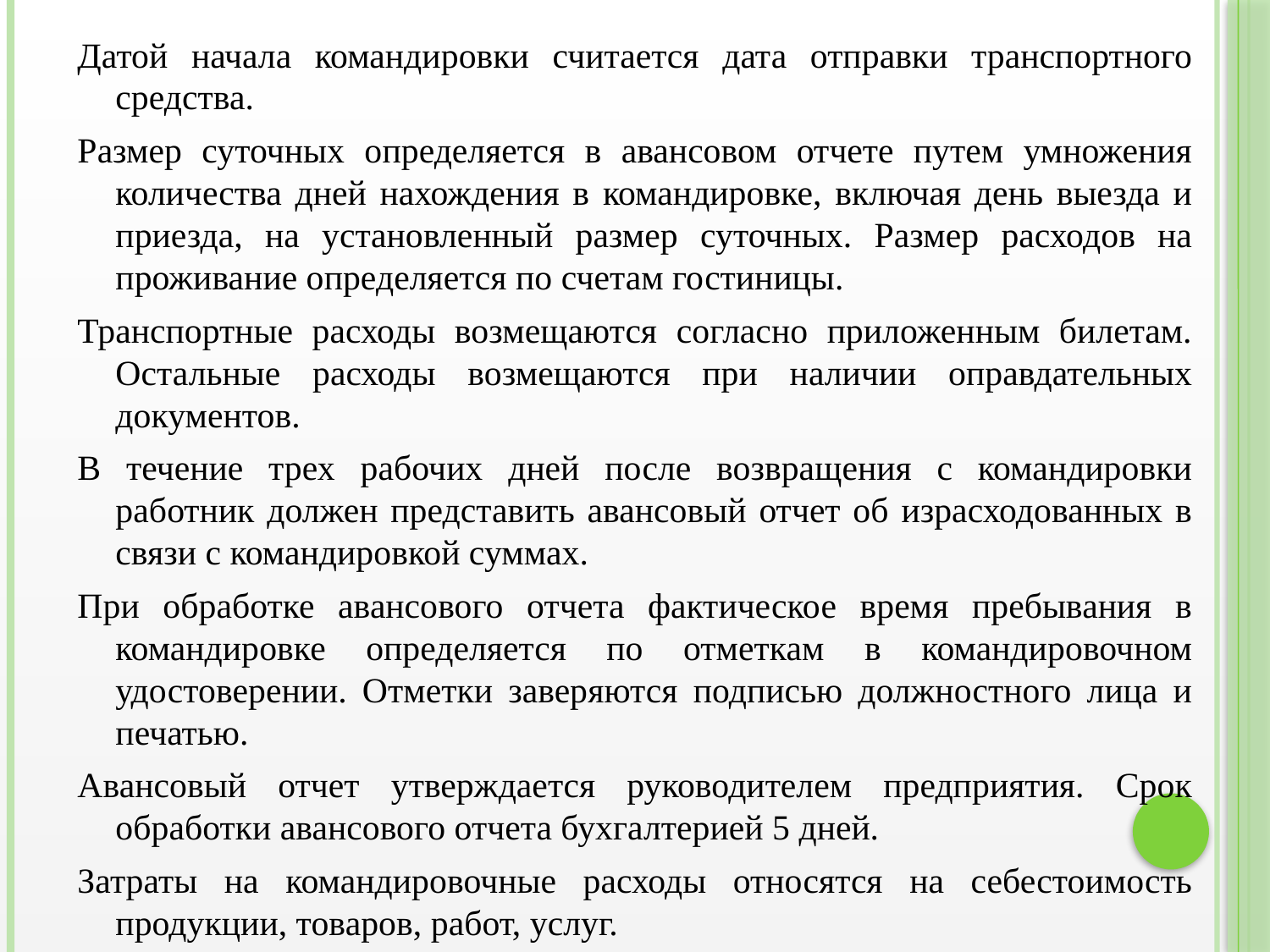

Датой начала командировки считается дата отправки транспортного средства.
Размер суточных определяется в авансовом отчете путем умножения количества дней нахождения в командировке, включая день выезда и приезда, на установленный размер суточных. Размер расходов на проживание определяется по счетам гостиницы.
Транспортные расходы возмещаются согласно приложенным билетам. Остальные расходы возмещаются при наличии оправдательных документов.
В течение трех рабочих дней после возвращения с командировки работник должен представить авансовый отчет об израсходованных в связи с командировкой суммах.
При обработке авансового отчета фактическое время пребывания в командировке определяется по отметкам в командировочном удостоверении. Отметки заверяются подписью должностного лица и печатью.
Авансовый отчет утверждается руководителем предприятия. Срок обработки авансового отчета бухгалтерией 5 дней.
Затраты на командировочные расходы относятся на себестоимость продукции, товаров, работ, услуг.